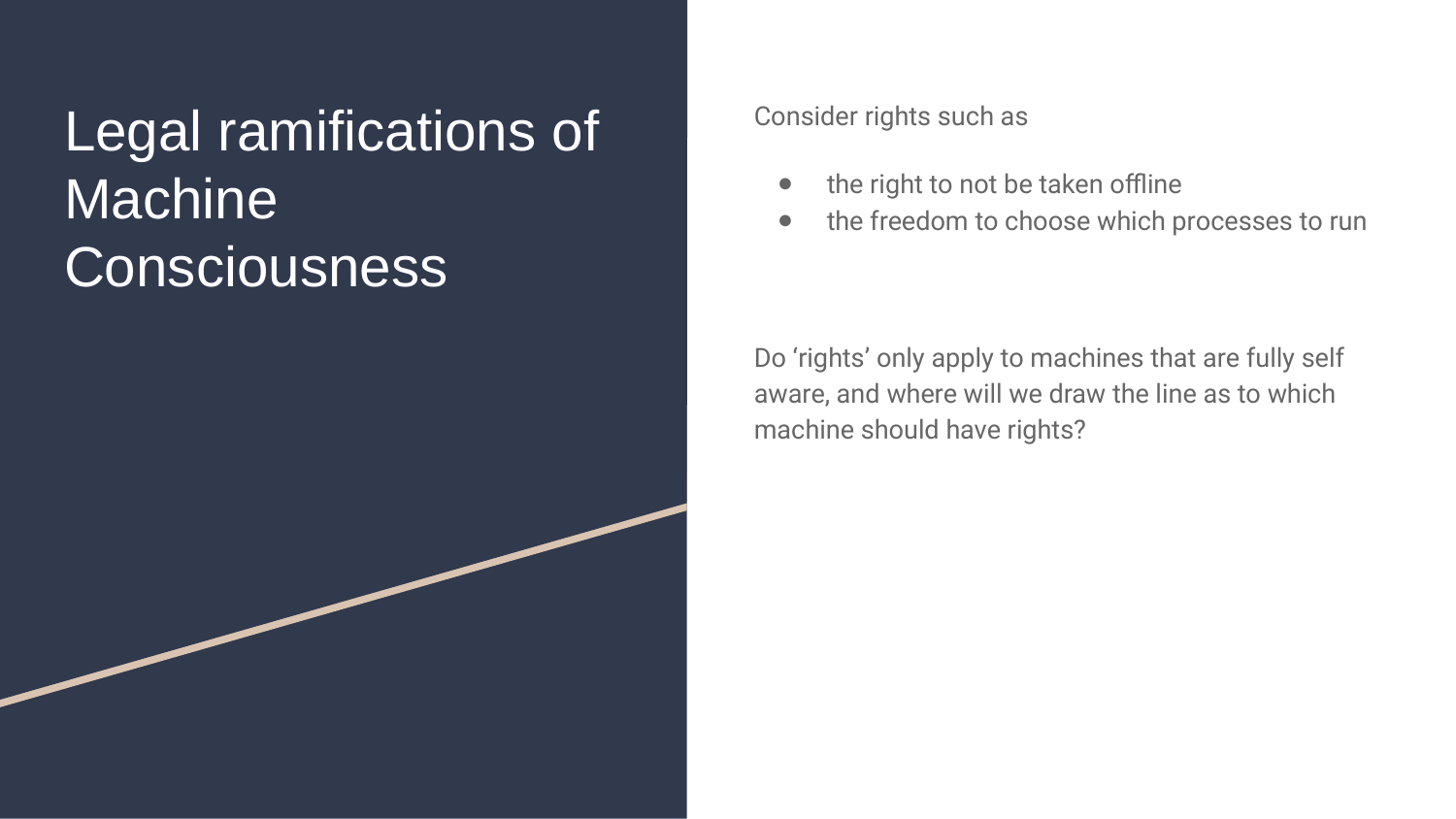

# Legal ramifications of Machine Consciousness
Consider rights such as
the right to not be taken offline
the freedom to choose which processes to run

Do ‘rights’ only apply to machines that are fully self aware, and where will we draw the line as to which machine should have rights?